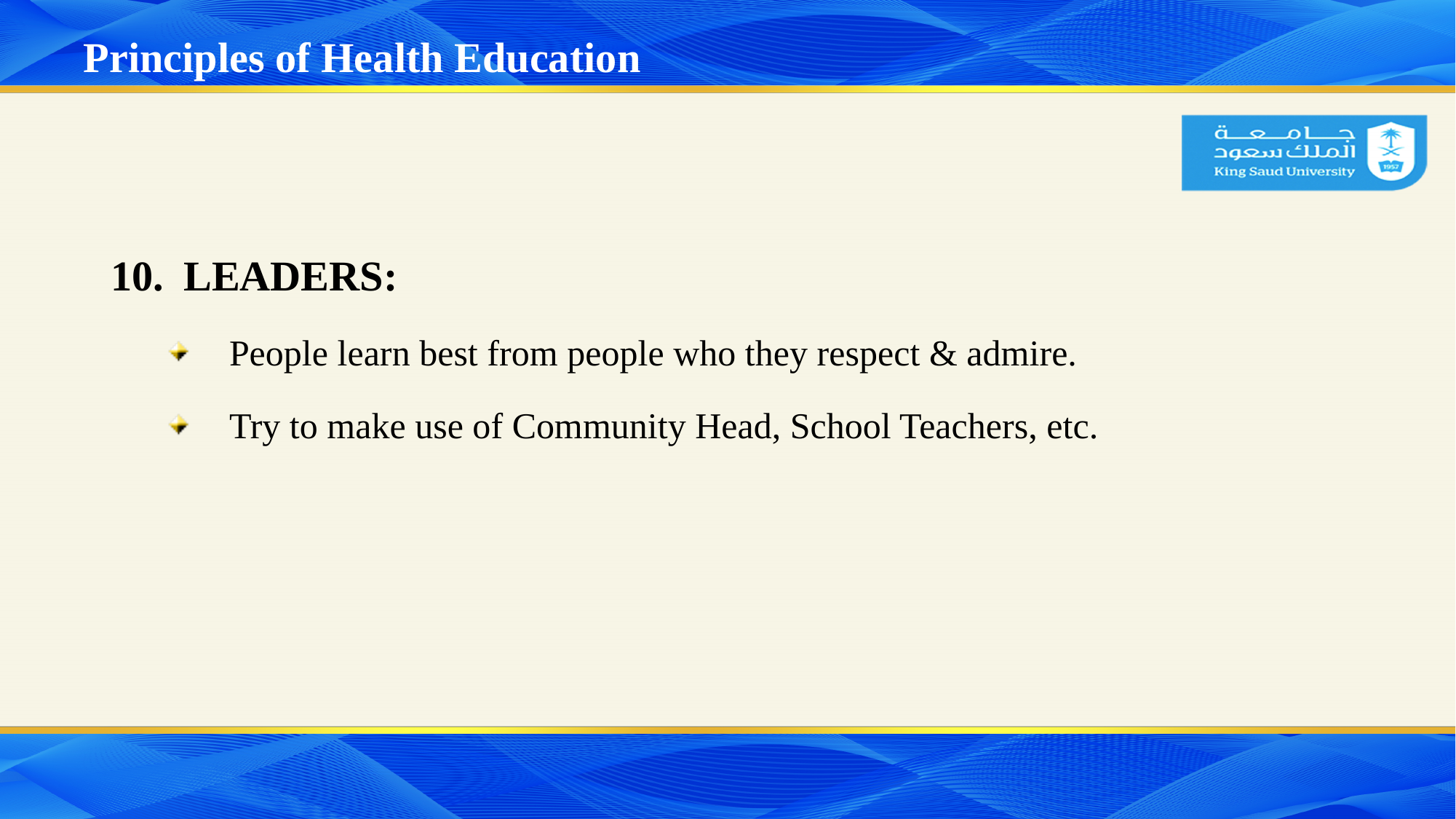

# Principles of Health Education
LEADERS:
People learn best from people who they respect & admire.
Try to make use of Community Head, School Teachers, etc.